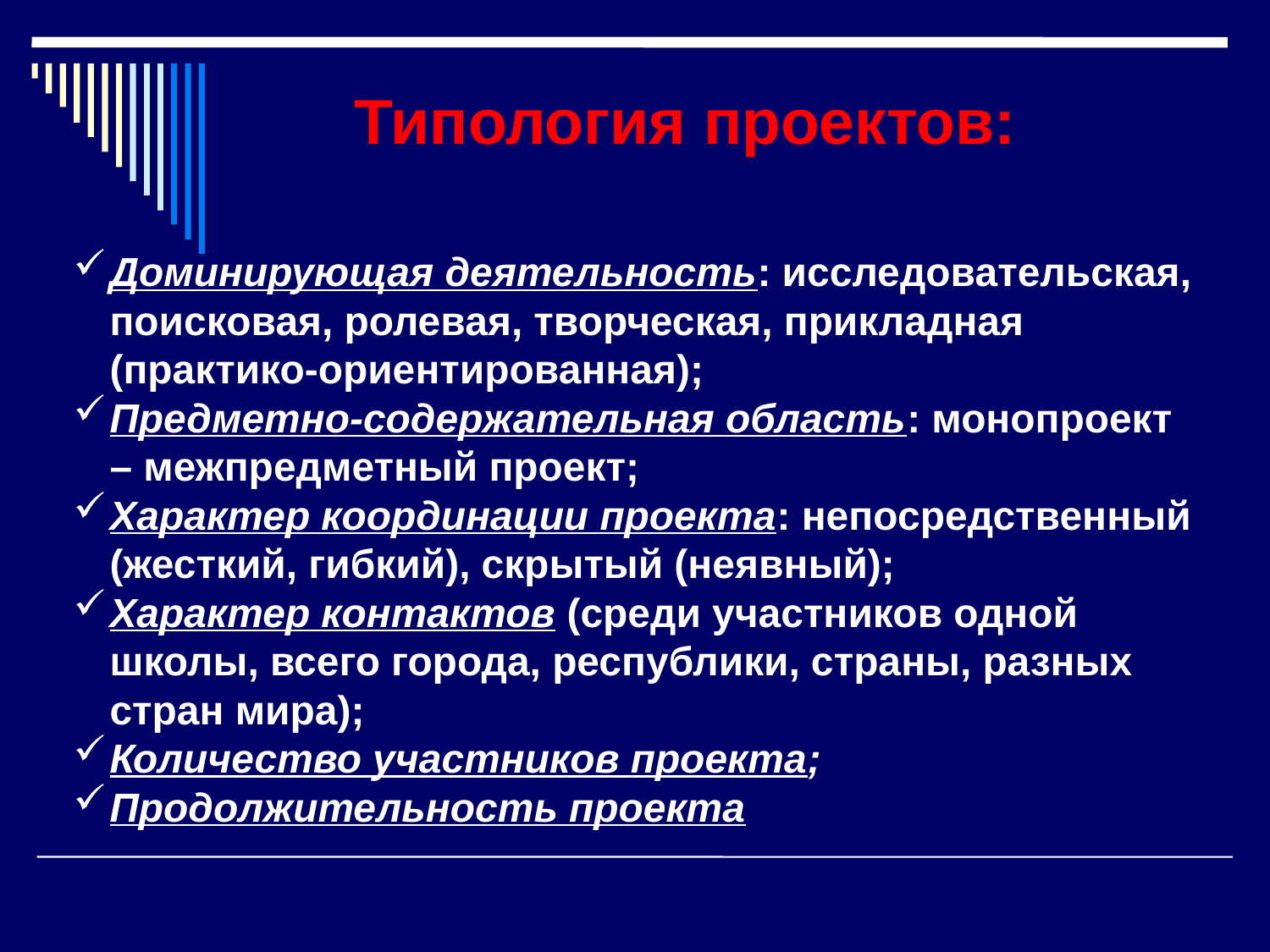

# Типология проектов:
Доминирующая деятельность: исследовательская, поисковая, ролевая, творческая, прикладная (практико-ориентированная);
Предметно-содержательная область: монопроект – межпредметный проект;
Характер координации проекта: непосредственный (жесткий, гибкий), скрытый (неявный);
Характер контактов (среди участников одной школы, всего города, республики, страны, разных стран мира);
Количество участников проекта;
Продолжительность проекта